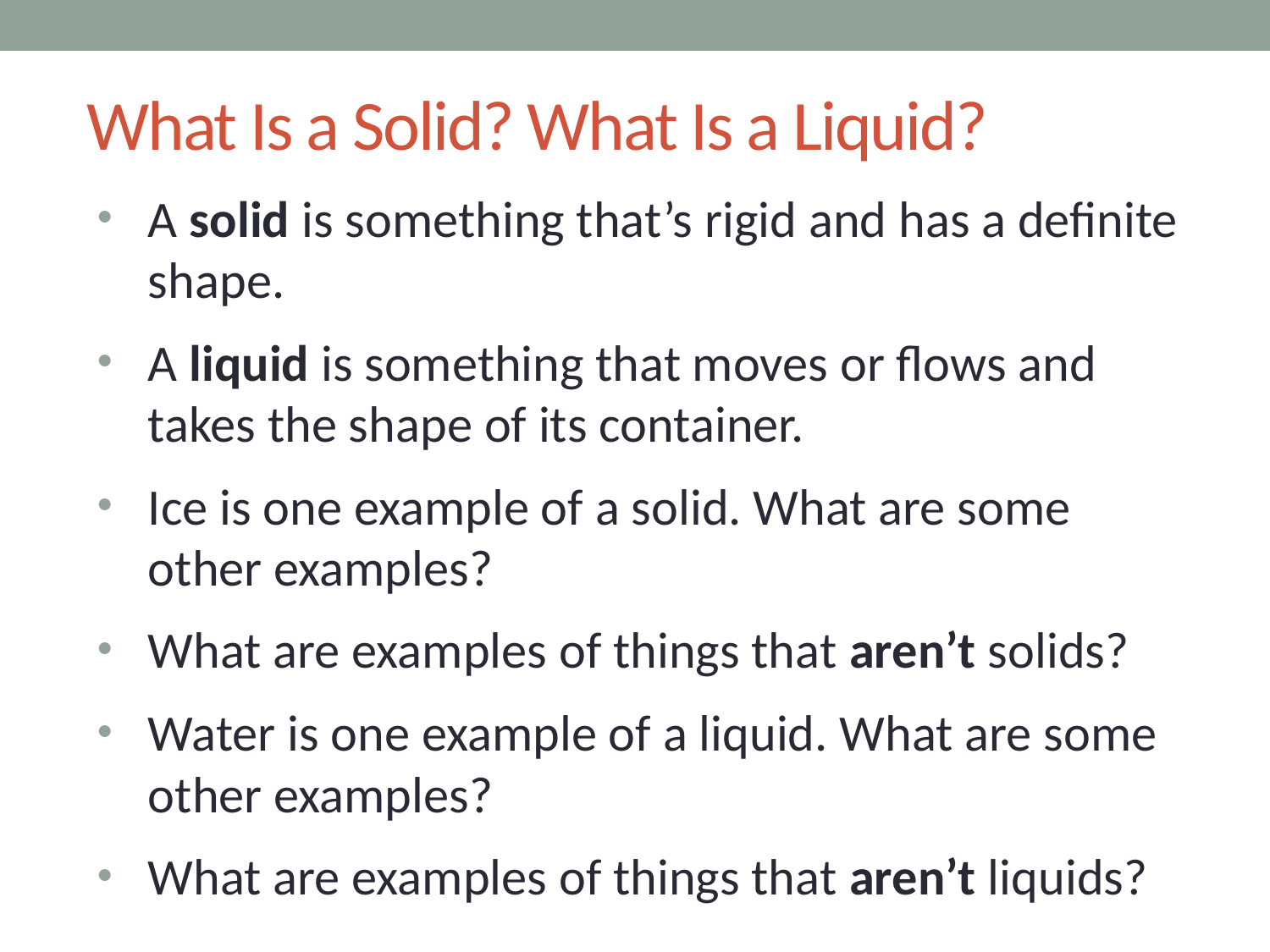

# What Is a Solid? What Is a Liquid?
A solid is something that’s rigid and has a definite shape.
A liquid is something that moves or flows and takes the shape of its container.
Ice is one example of a solid. What are some other examples?
What are examples of things that aren’t solids?
Water is one example of a liquid. What are some other examples?
What are examples of things that aren’t liquids?